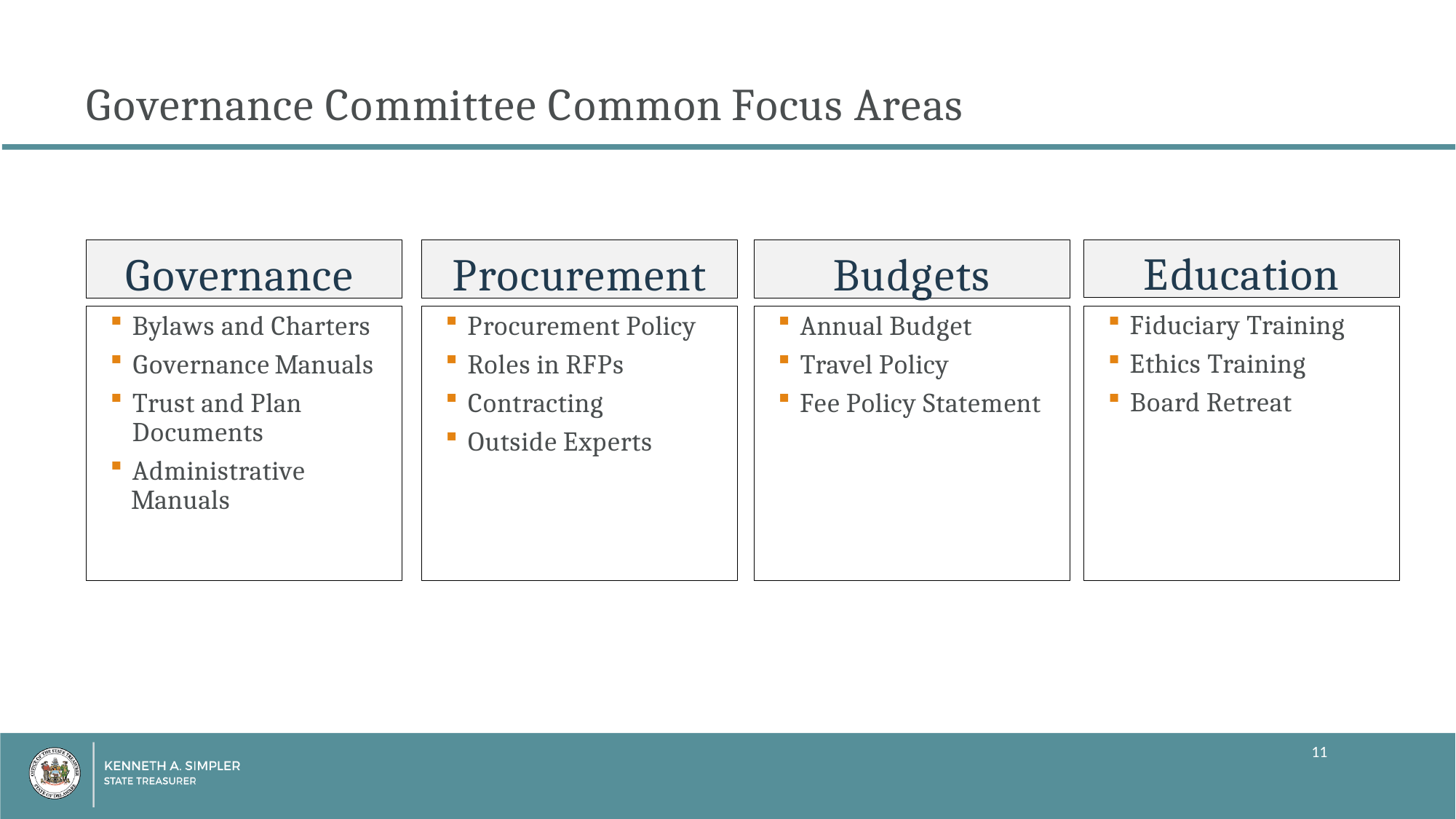

Governance Committee Common Focus Areas
Education
Fiduciary Training
Ethics Training
Board Retreat

Procurement
Procurement Policy
Roles in RFPs
Contracting
Outside Experts

Governance
Bylaws and Charters
Governance Manuals
Trust and Plan Documents
Administrative Manuals

Budgets
Annual Budget
Travel Policy
Fee Policy Statement

11